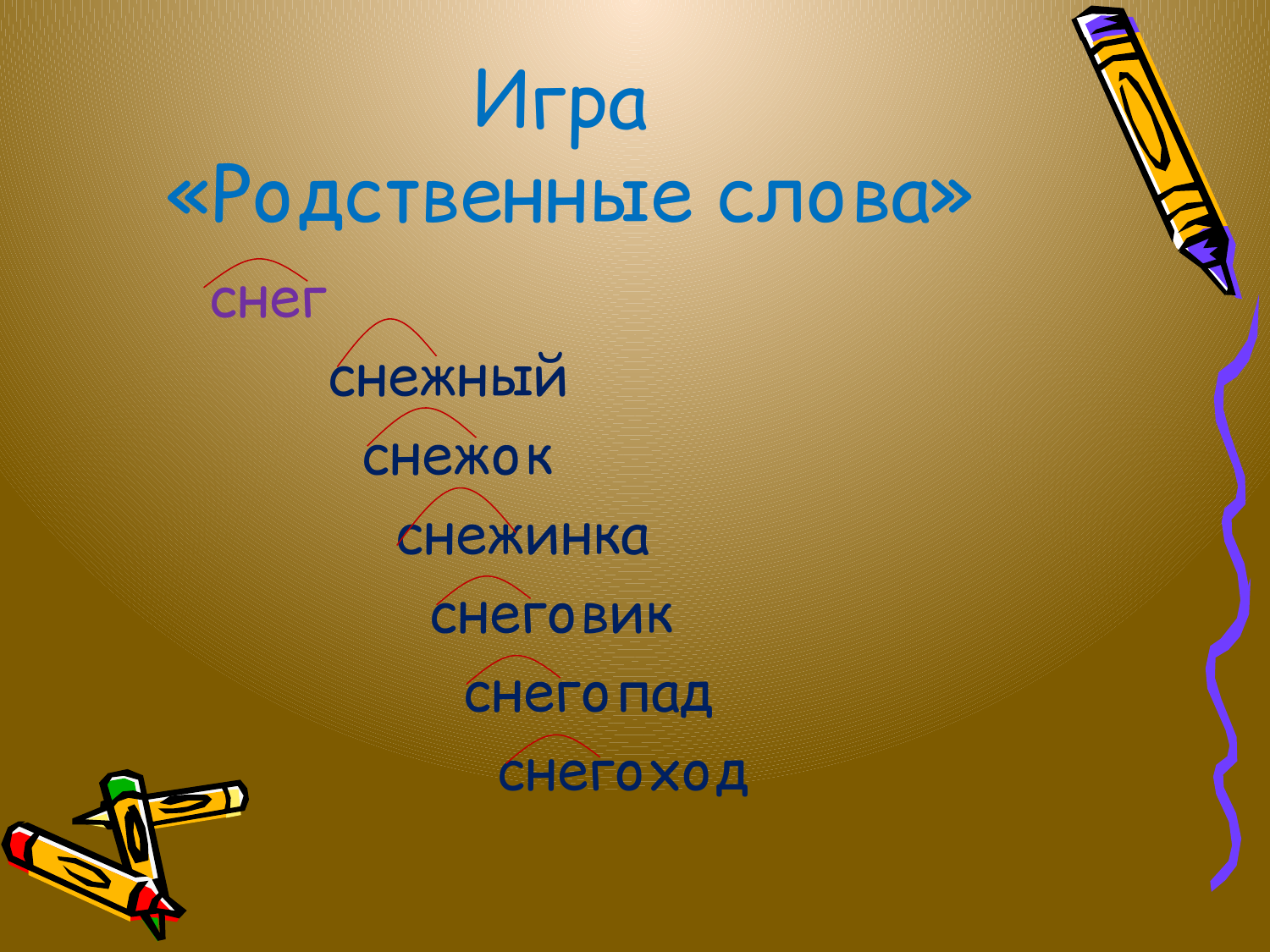

# Игра «Родственные слова»
      снег
             снежный
               снежок
                 снежинка
                   снеговик
                     снегопад
                       снегоход